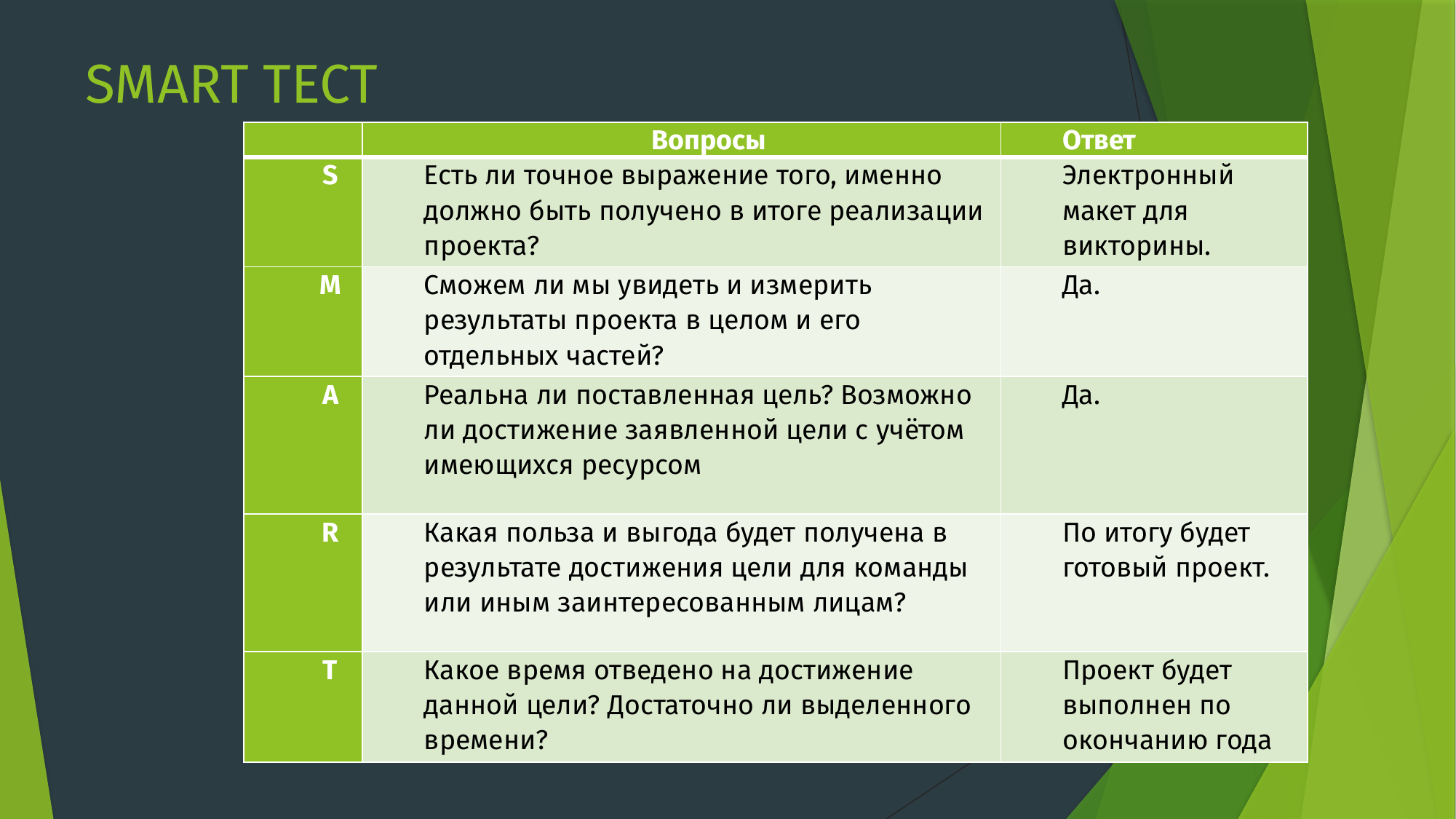

# SMART ТЕСТ
|  | Вопросы | Ответ |
| --- | --- | --- |
| S | Есть ли точное выражение того, именно должно быть получено в итоге реализации проекта? | Электронный макет для викторины. |
| M | Сможем ли мы увидеть и измерить результаты проекта в целом и его отдельных частей? | Да. |
| A | Реальна ли поставленная цель? Возможно ли достижение заявленной цели с учётом имеющихся ресурсом | Да. |
| R | Какая польза и выгода будет получена в результате достижения цели для команды или иным заинтересованным лицам? | По итогу будет готовый проект. |
| T | Какое время отведено на достижение данной цели? Достаточно ли выделенного времени? | Проект будет выполнен по окончанию года |